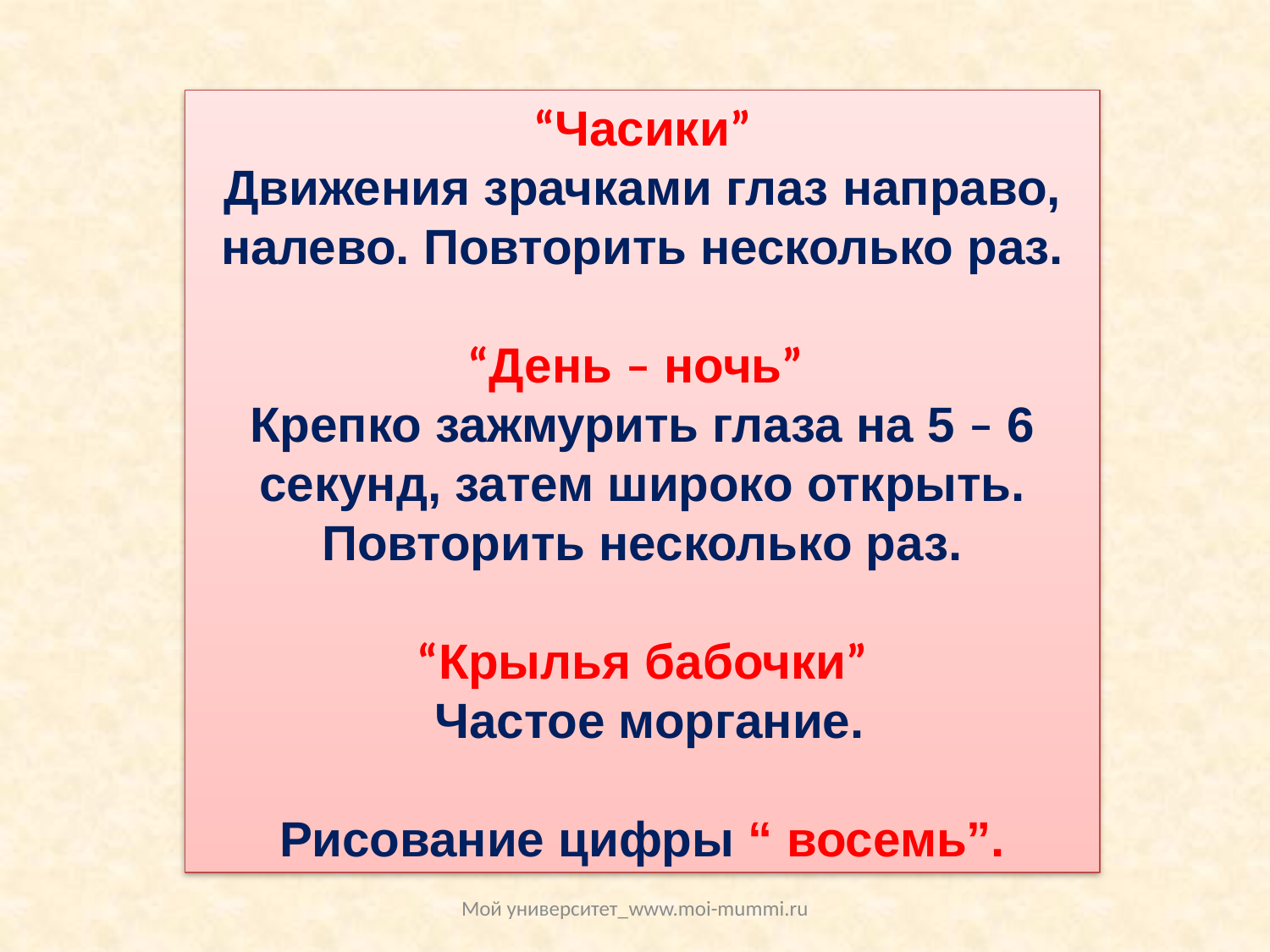

“Часики”
Движения зрачками глаз направо, налево. Повторить несколько раз.

“День – ночь”
Крепко зажмурить глаза на 5 – 6 секунд, затем широко открыть. Повторить несколько раз.

“Крылья бабочки”
 Частое моргание.

 Рисование цифры “ восемь”.
Мой университет_www.moi-mummi.ru